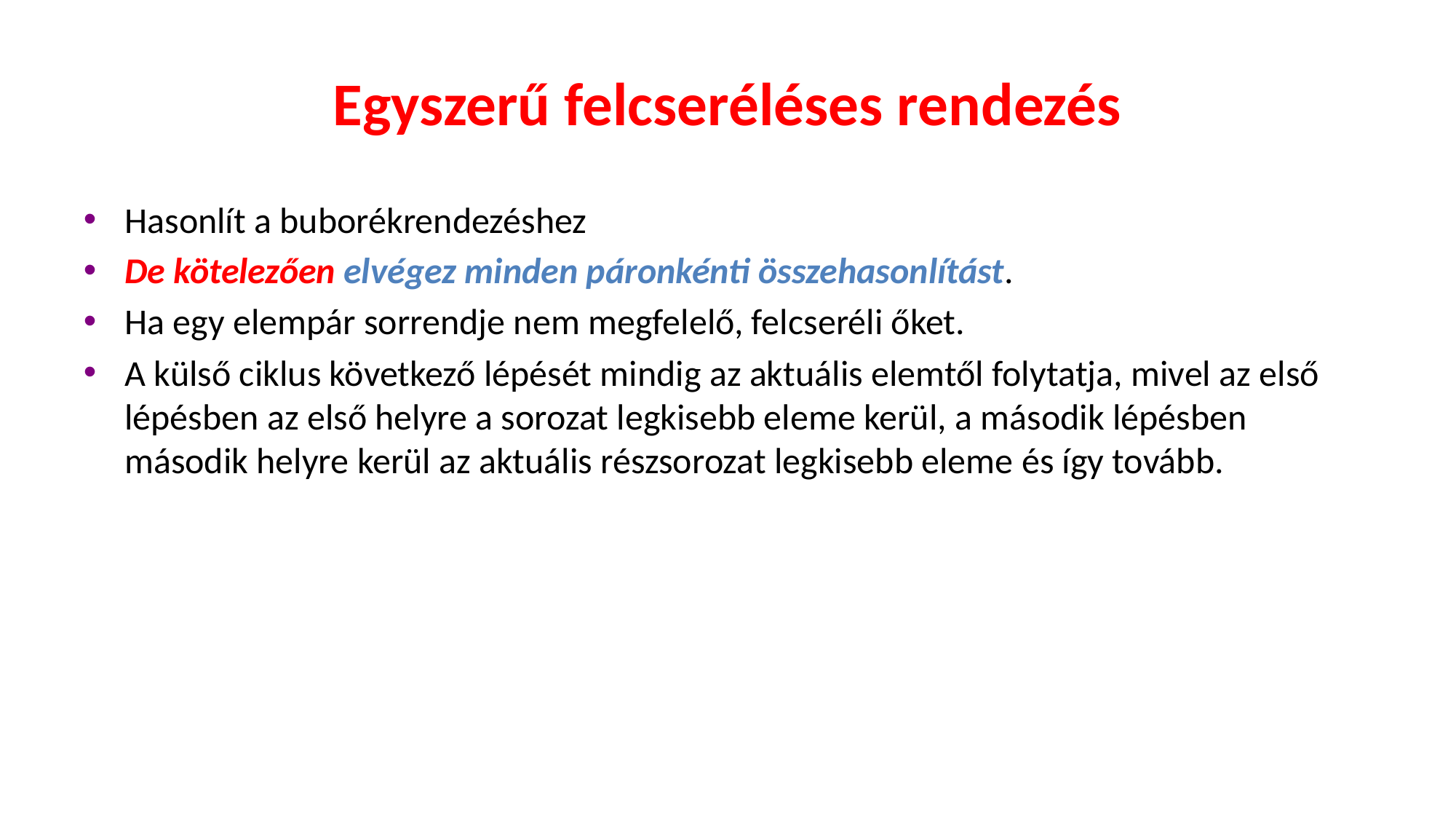

# Egyszerű felcseréléses rendezés
Hasonlít a buborékrendezéshez
De kötelezően elvégez minden páronkénti összehasonlítást.
Ha egy elempár sorrendje nem megfelelő, felcseréli őket.
A külső ciklus következő lépését mindig az aktuális elemtől folytatja, mivel az első lépésben az első helyre a sorozat legkisebb eleme kerül, a második lépésben második helyre kerül az aktuális részsorozat legkisebb eleme és így tovább.